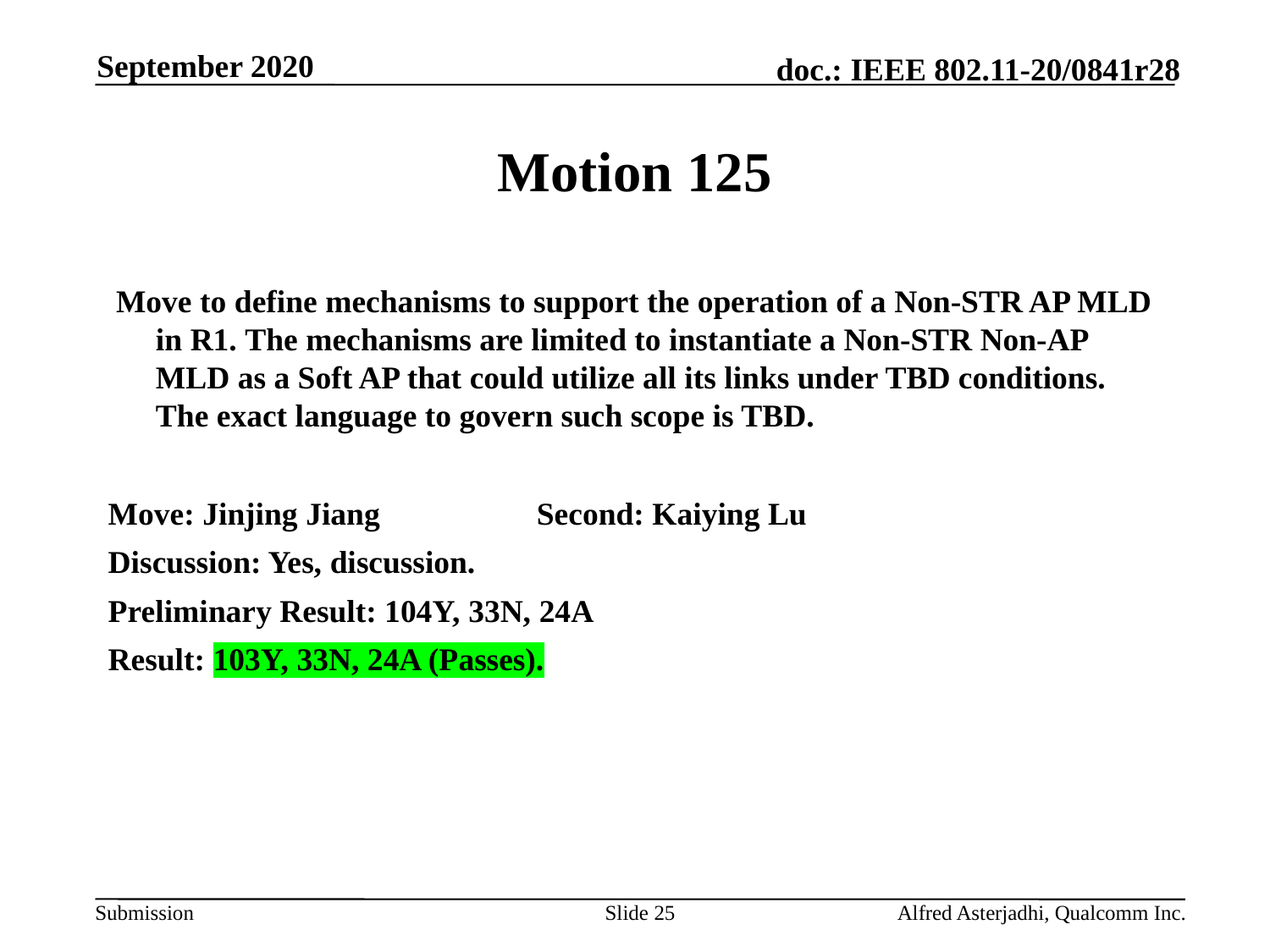

September 2020
# Motion 125
 Move to define mechanisms to support the operation of a Non-STR AP MLD in R1. The mechanisms are limited to instantiate a Non-STR Non-AP MLD as a Soft AP that could utilize all its links under TBD conditions. The exact language to govern such scope is TBD.

Move: Jinjing Jiang		Second: Kaiying Lu
Discussion: Yes, discussion.
Preliminary Result: 104Y, 33N, 24A
Result: 103Y, 33N, 24A (Passes).

Slide 25
Alfred Asterjadhi, Qualcomm Inc.